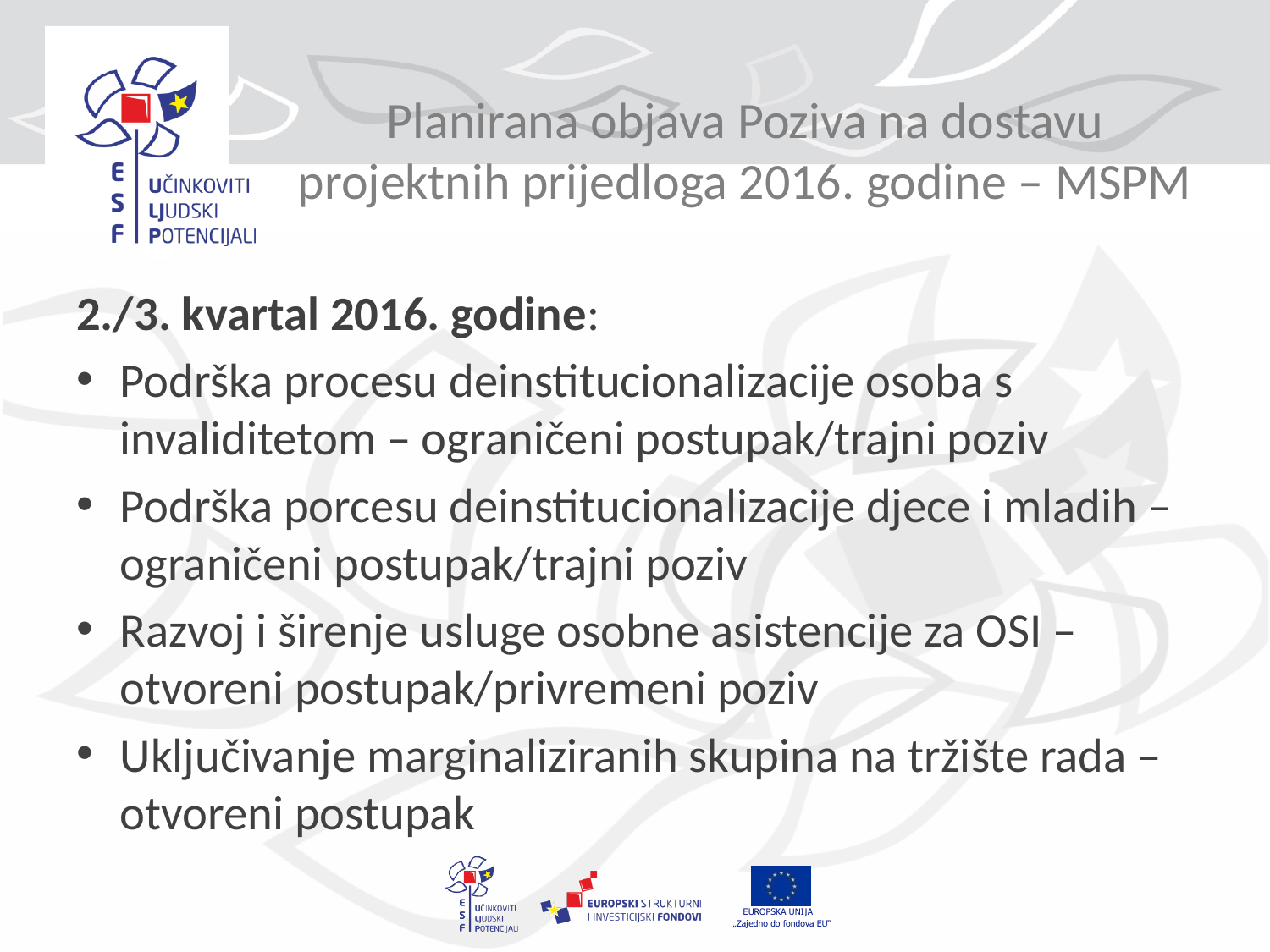

# Planirana objava Poziva na dostavu projektnih prijedloga 2016. godine – MSPM
2./3. kvartal 2016. godine:
Podrška procesu deinstitucionalizacije osoba s invaliditetom – ograničeni postupak/trajni poziv
Podrška porcesu deinstitucionalizacije djece i mladih – ograničeni postupak/trajni poziv
Razvoj i širenje usluge osobne asistencije za OSI – otvoreni postupak/privremeni poziv
Uključivanje marginaliziranih skupina na tržište rada – otvoreni postupak